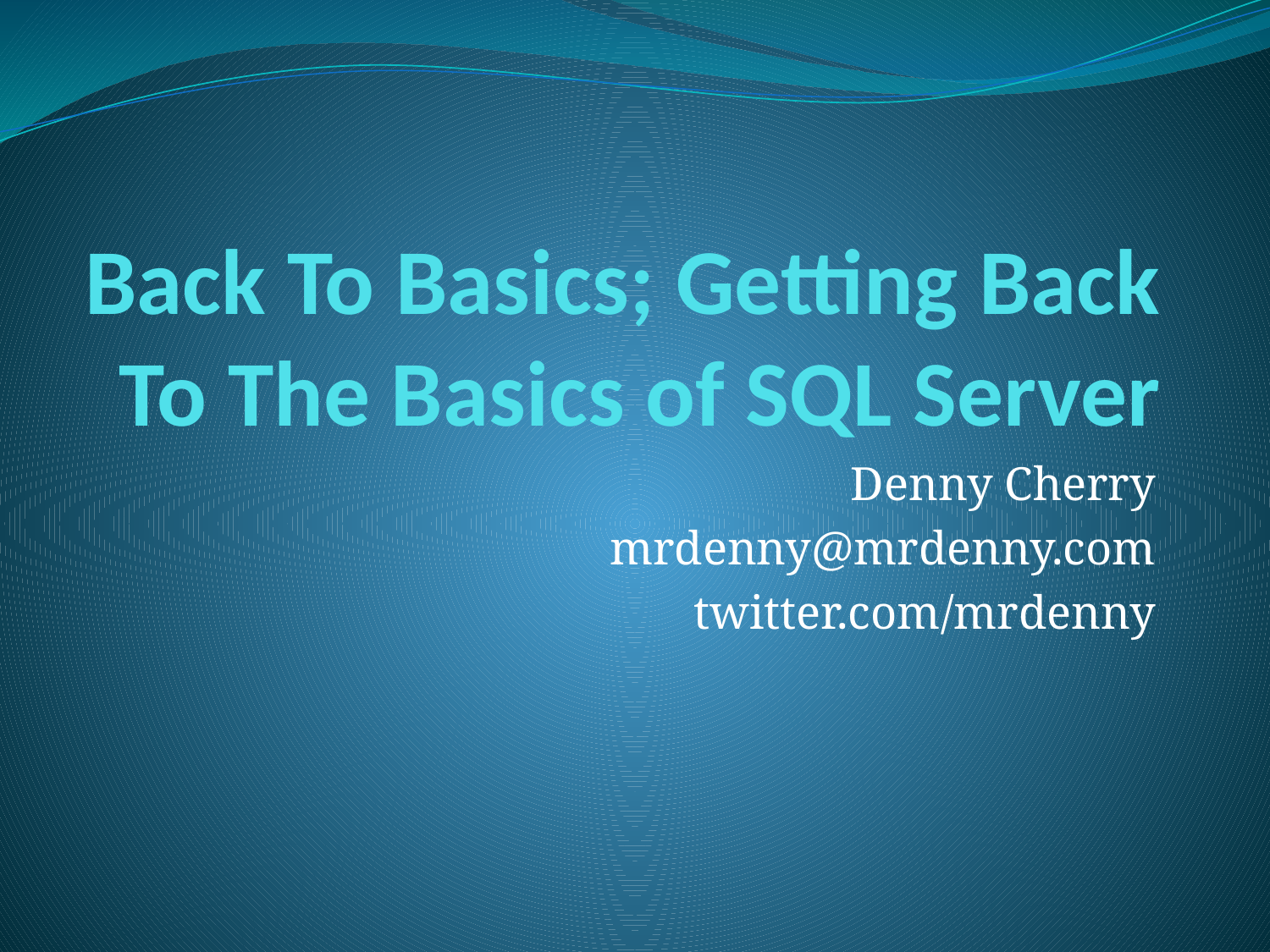

# Back To Basics; Getting Back To The Basics of SQL Server
Denny Cherry
mrdenny@mrdenny.com
twitter.com/mrdenny